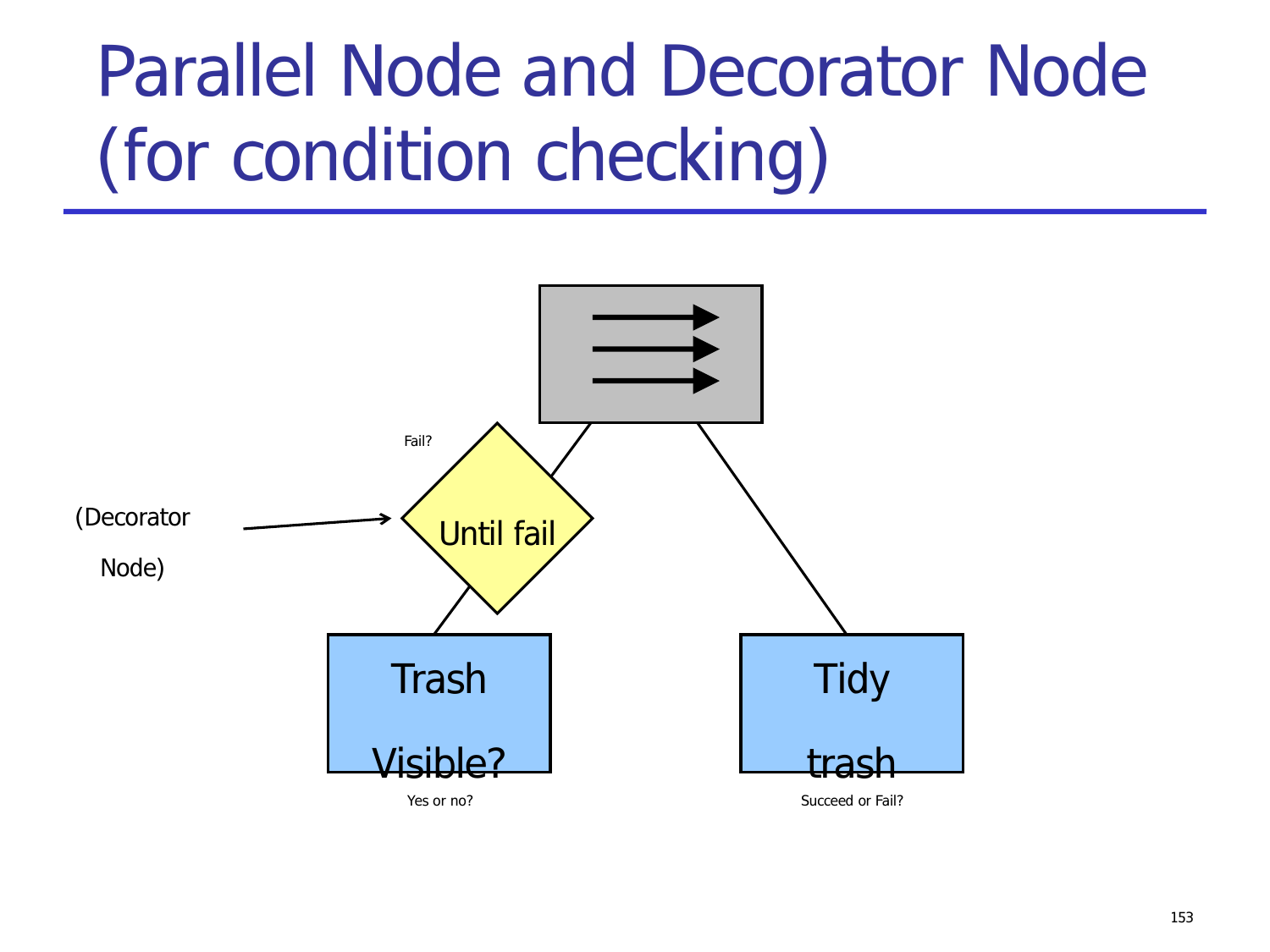

# Parallel Node and Decorator Node (for condition checking)

Fail?

Until fail
(Decorator
Node)

Trash
Visible?

Tidy
trash
Yes or no?
Succeed or Fail?
153